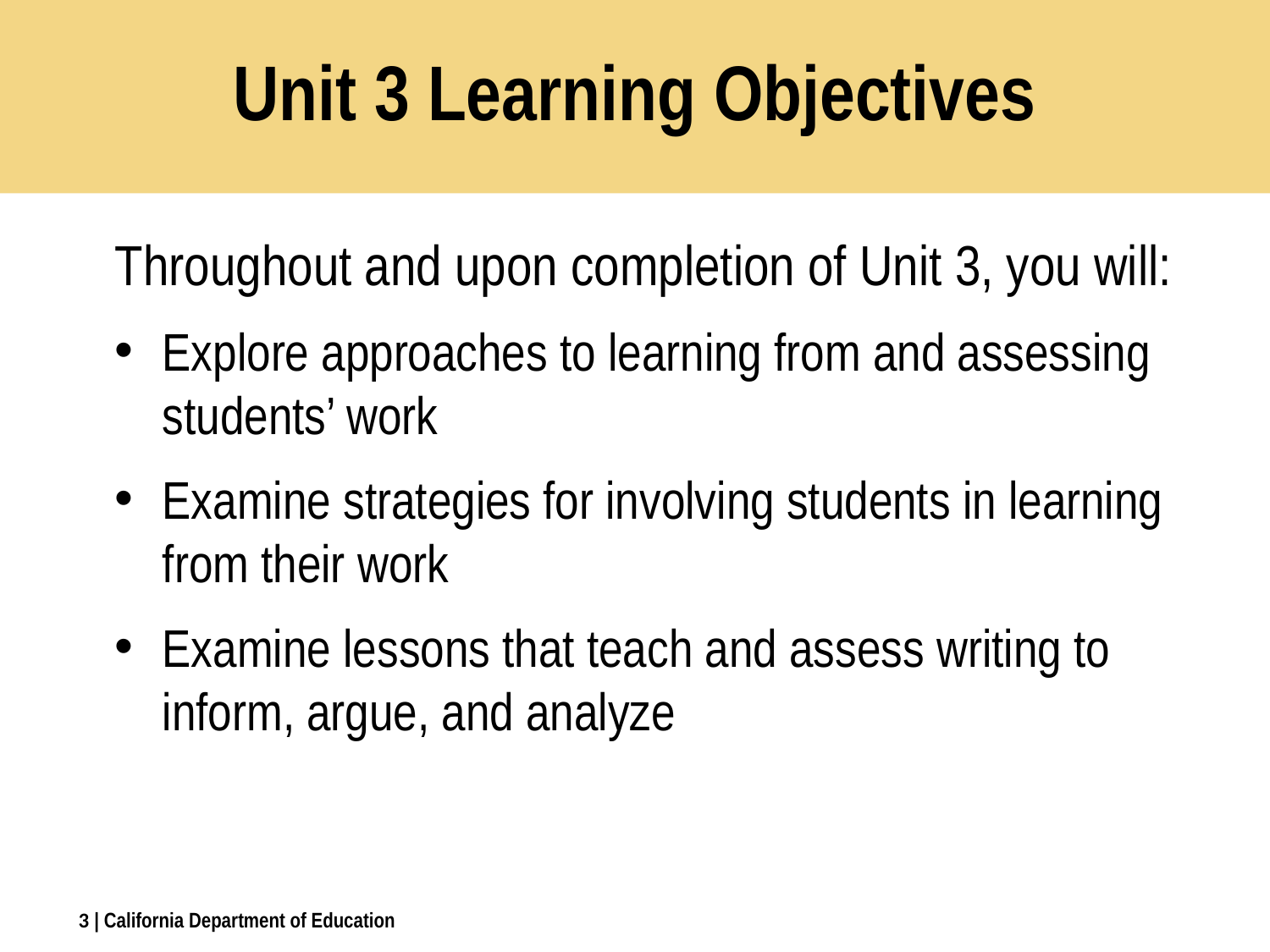

# Unit 3 Learning Objectives
Throughout and upon completion of Unit 3, you will:
Explore approaches to learning from and assessing students’ work
Examine strategies for involving students in learning from their work
Examine lessons that teach and assess writing to inform, argue, and analyze

3
| California Department of Education